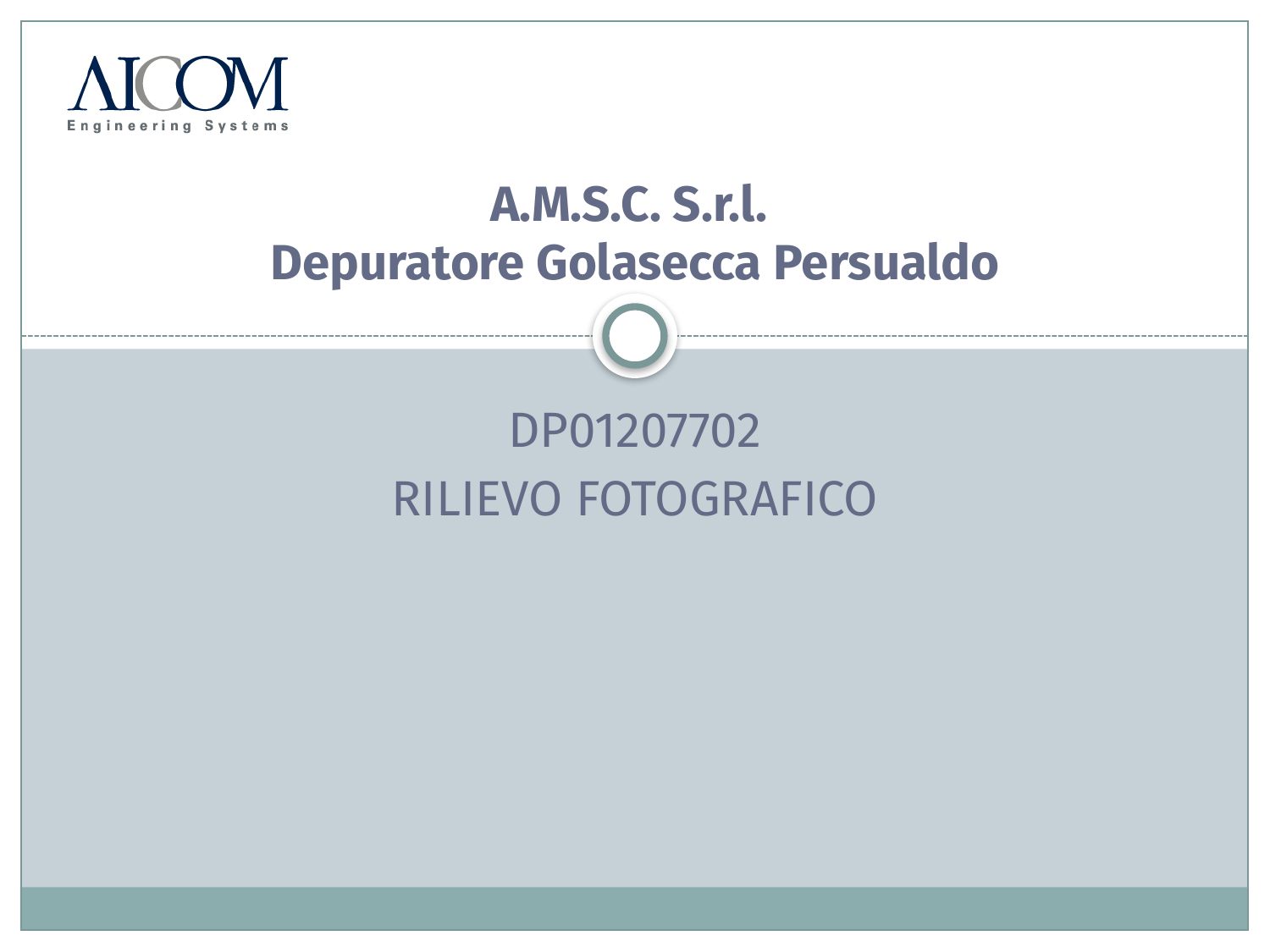

# A.M.S.C. S.r.l. Depuratore Golasecca Persualdo
DP01207702
Rilievo fotografico